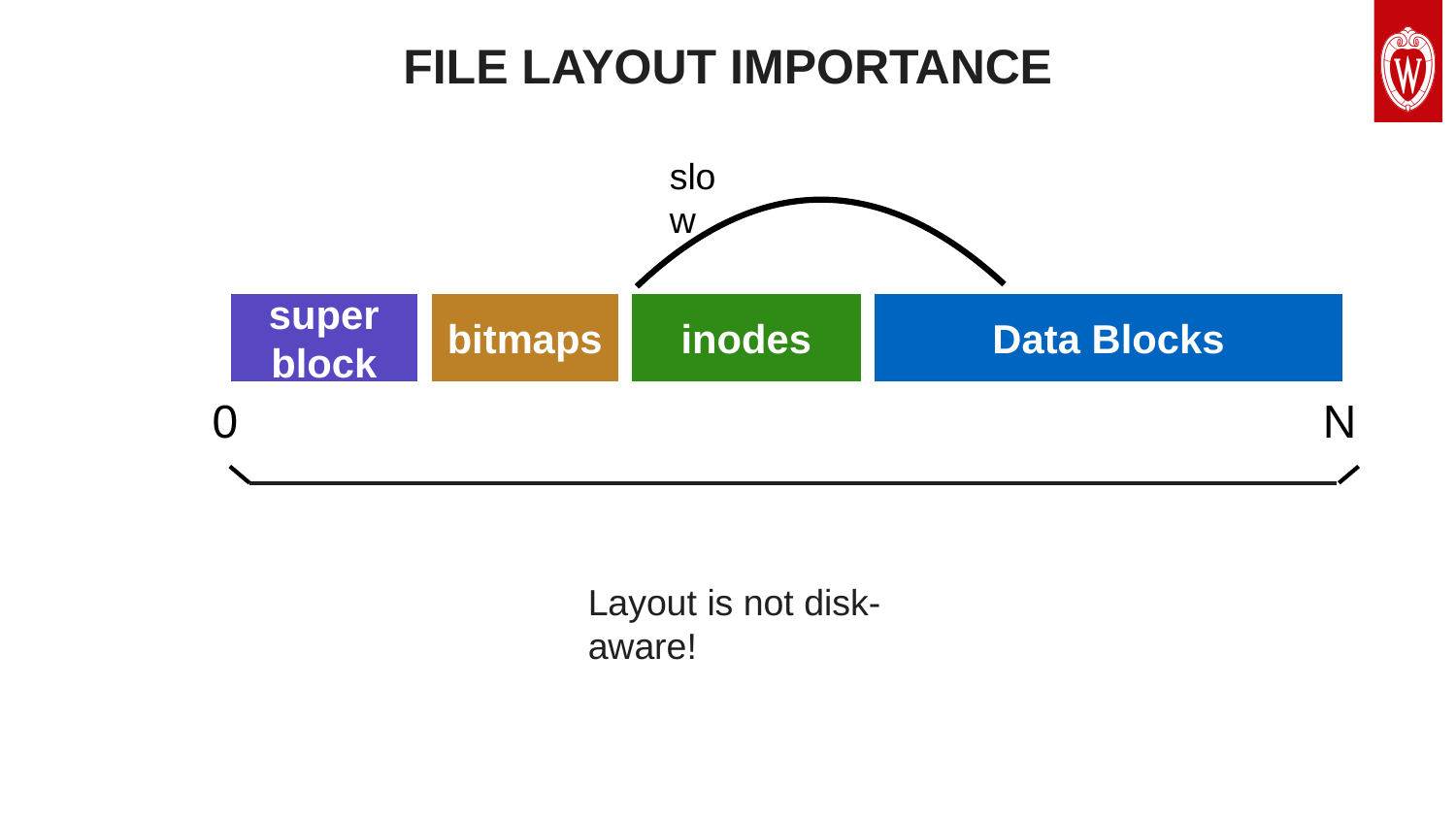

# FILE LAYOUT IMPORTANCE
slow

super block
bitmaps
inodes
Data Blocks
0
N
Layout is not disk-aware!